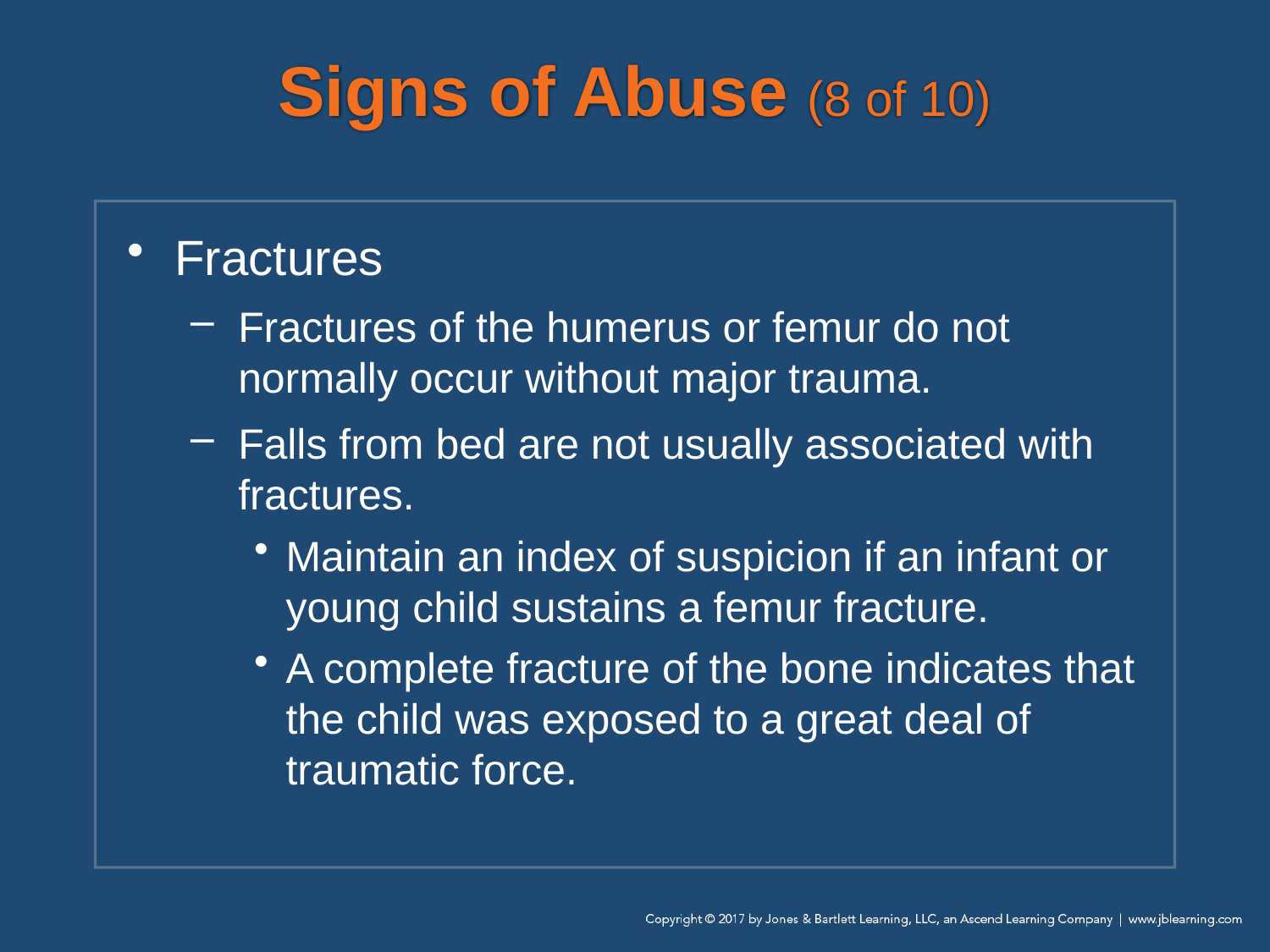

# Signs of Abuse (8 of 10)
Fractures
Fractures of the humerus or femur do not normally occur without major trauma.
Falls from bed are not usually associated with fractures.
Maintain an index of suspicion if an infant or young child sustains a femur fracture.
A complete fracture of the bone indicates that the child was exposed to a great deal of traumatic force.